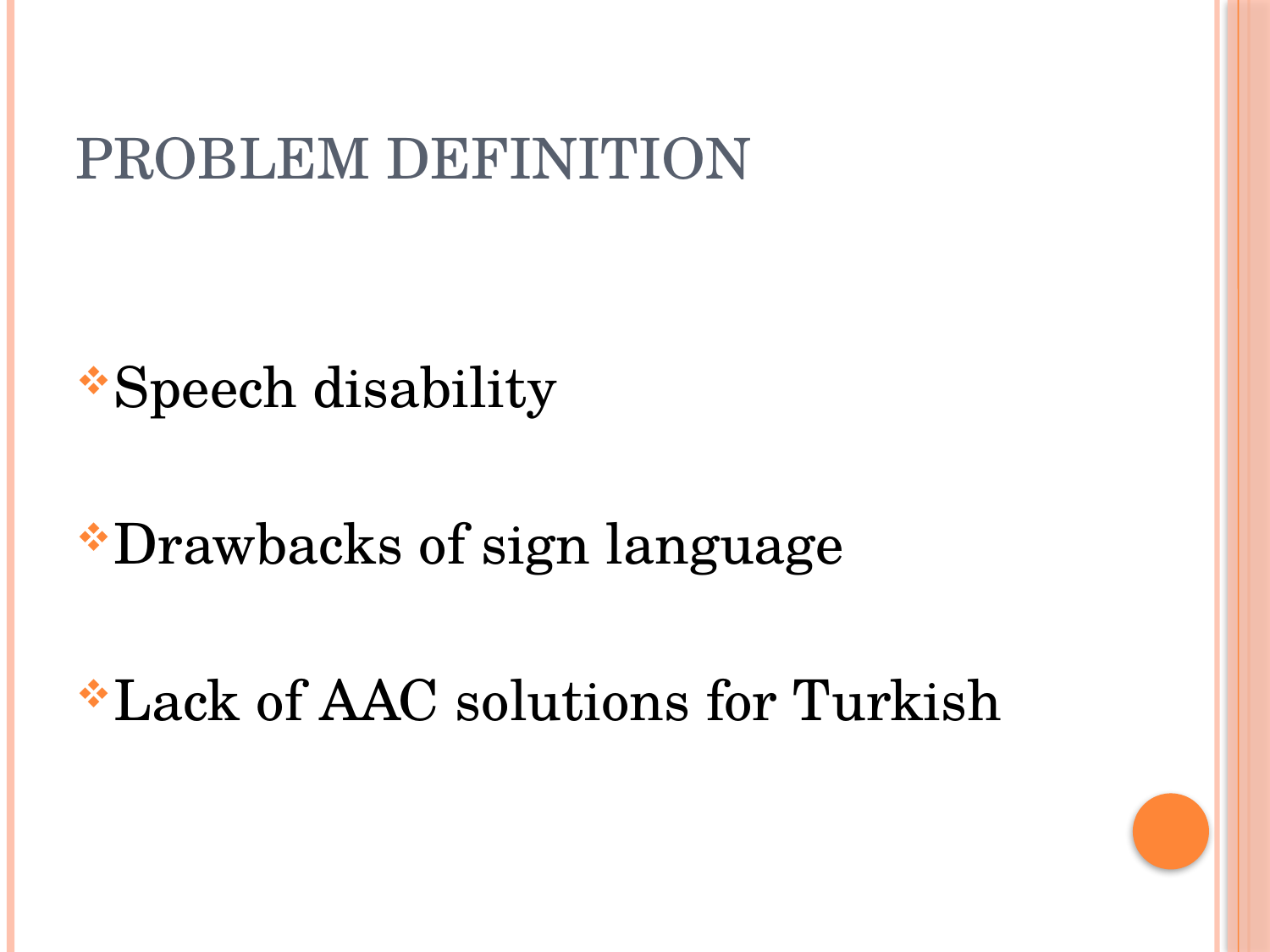

# Problem Definition

Speech disability

Drawbacks of sign language

Lack of AAC solutions for Turkish